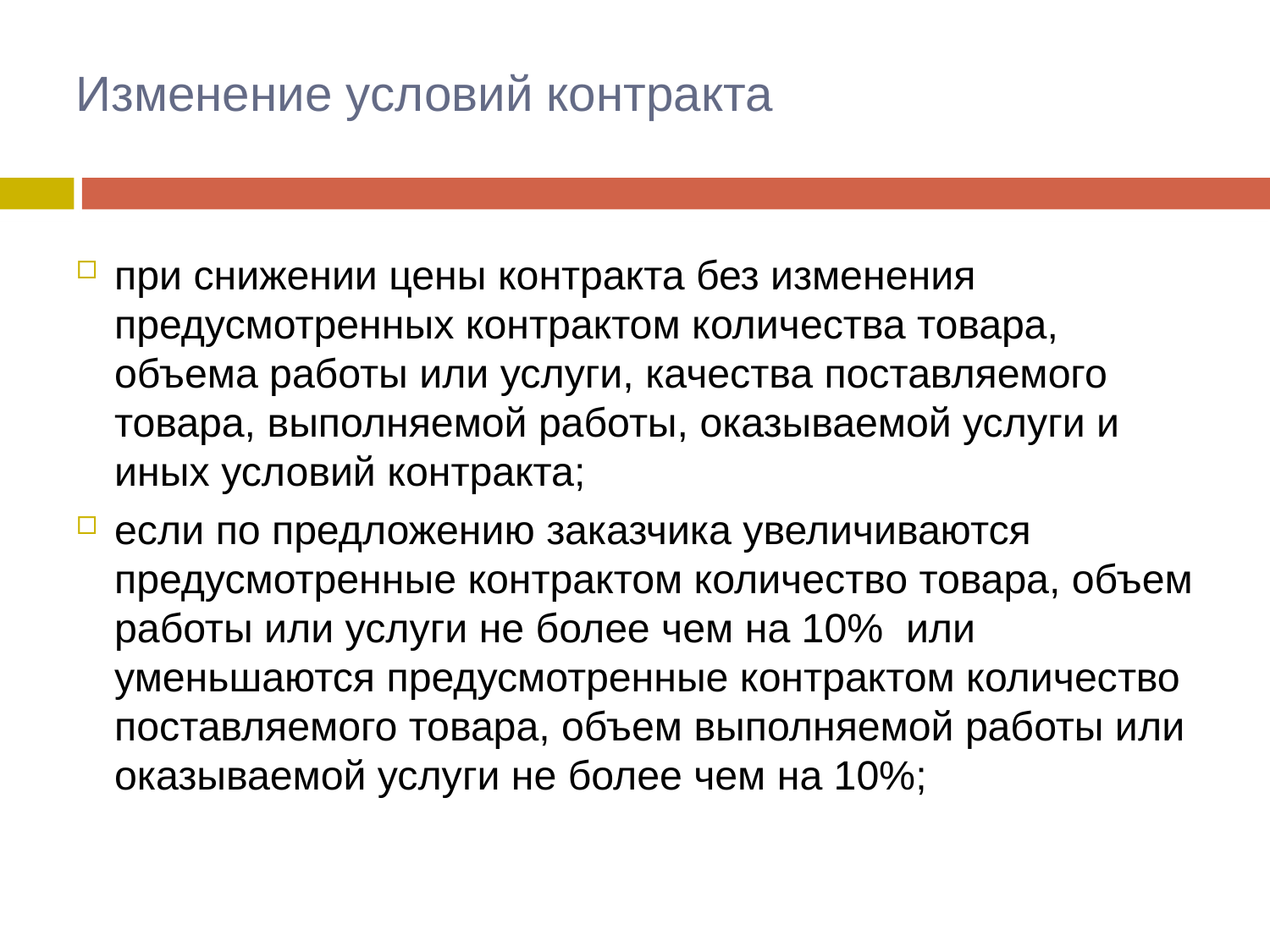

# Изменение условий контракта
при снижении цены контракта без изменения предусмотренных контрактом количества товара, объема работы или услуги, качества поставляемого товара, выполняемой работы, оказываемой услуги и иных условий контракта;
если по предложению заказчика увеличиваются предусмотренные контрактом количество товара, объем работы или услуги не более чем на 10%  или уменьшаются предусмотренные контрактом количество поставляемого товара, объем выполняемой работы или оказываемой услуги не более чем на 10%;